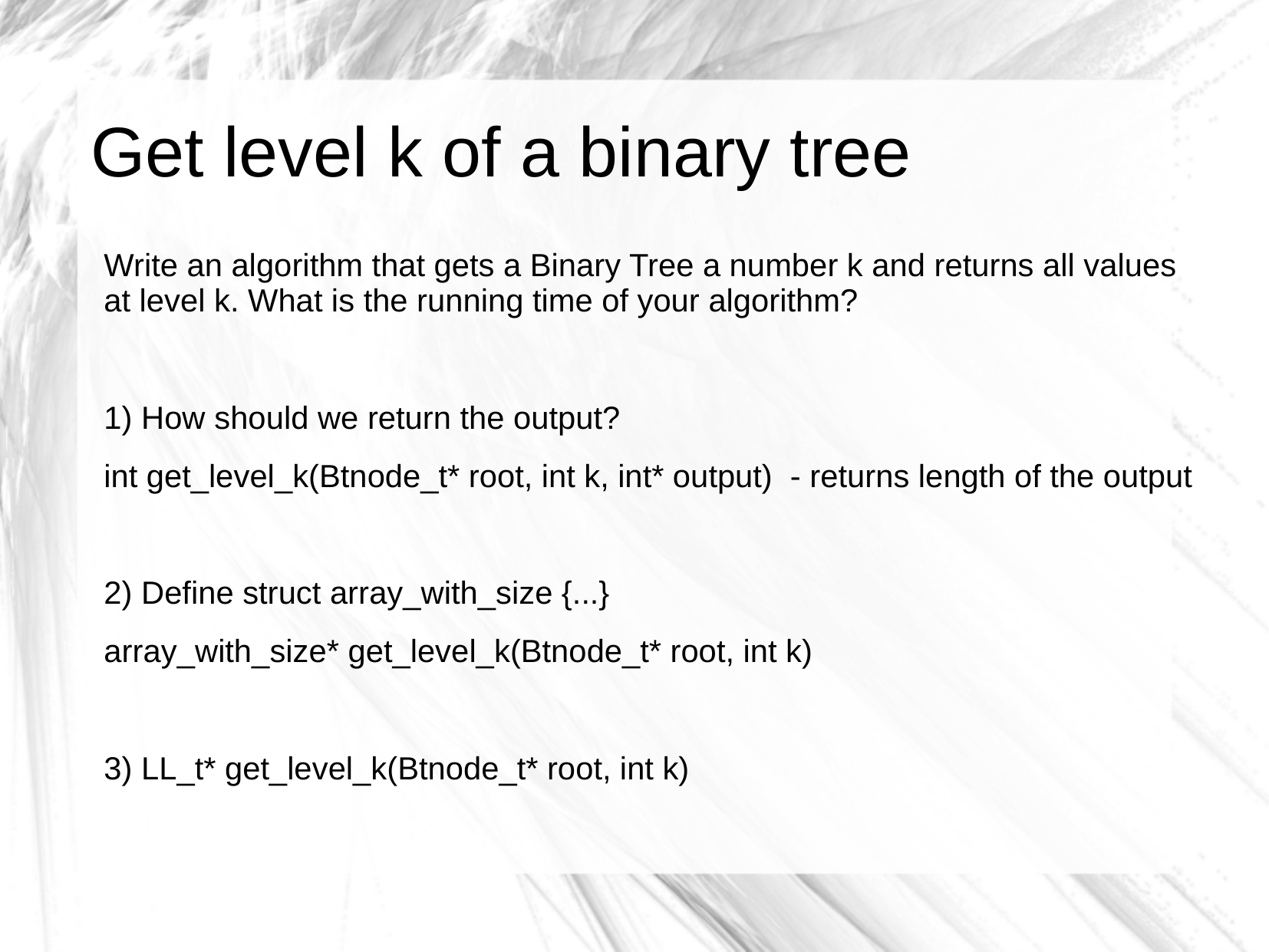

# Get level k of a binary tree
Write an algorithm that gets a Binary Tree a number k and returns all values at level k. What is the running time of your algorithm?

1) How should we return the output?
int get_level_k(Btnode_t* root, int k, int* output)  - returns length of the output

2) Define struct array_with_size {...}
array_with_size* get_level_k(Btnode_t* root, int k)

3) LL_t* get_level_k(Btnode_t* root, int k)